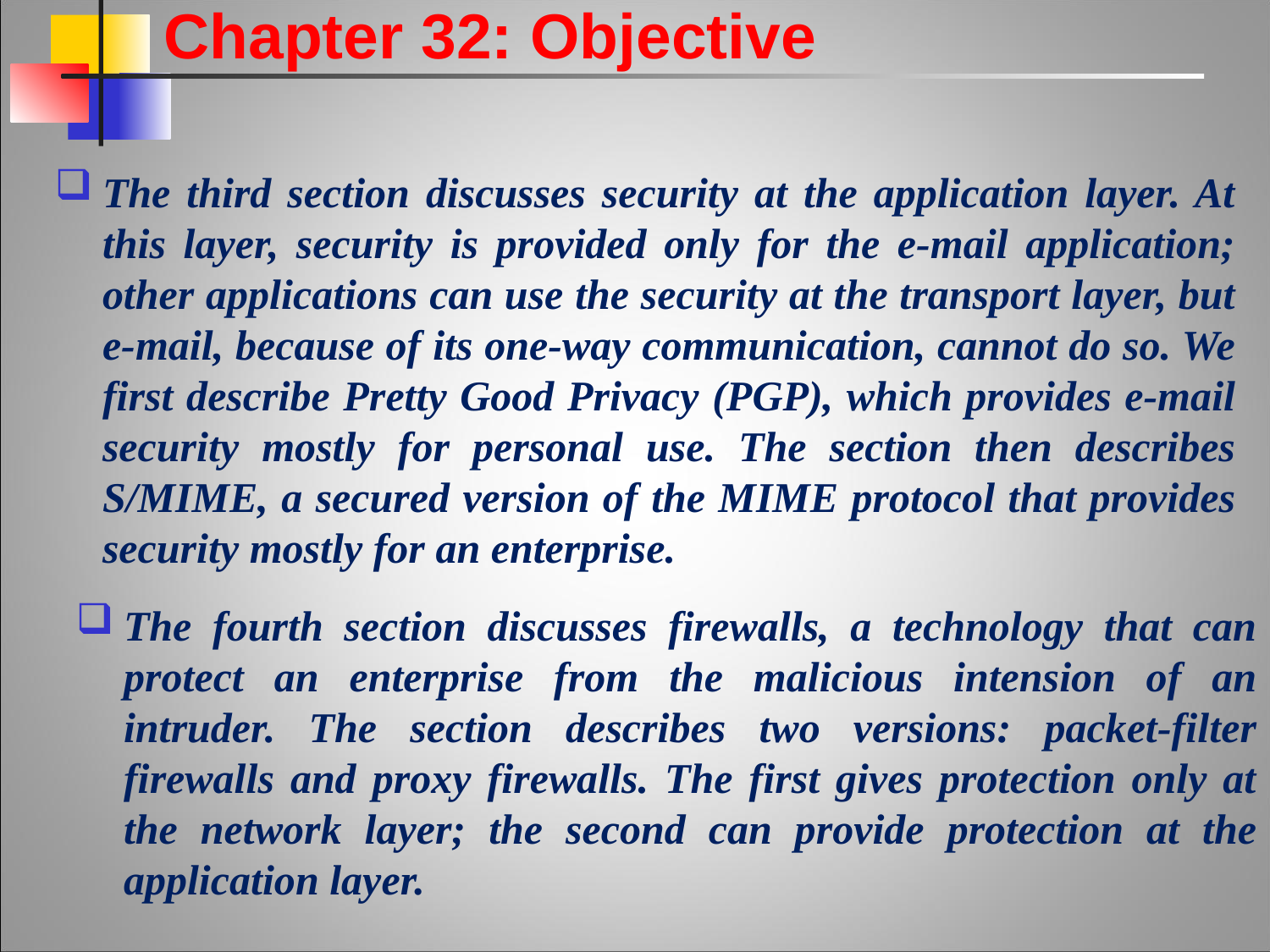

Chapter 32: Objective

The third section discusses security at the application layer. At this layer, security is provided only for the e-mail application; other applications can use the security at the transport layer, but e-mail, because of its one-way communication, cannot do so. We first describe Pretty Good Privacy (PGP), which provides e-mail security mostly for personal use. The section then describes S/MIME, a secured version of the MIME protocol that provides security mostly for an enterprise.

The fourth section discusses firewalls, a technology that can protect an enterprise from the malicious intension of an intruder. The section describes two versions: packet-filter firewalls and proxy firewalls. The first gives protection only at the network layer; the second can provide protection at the application layer.